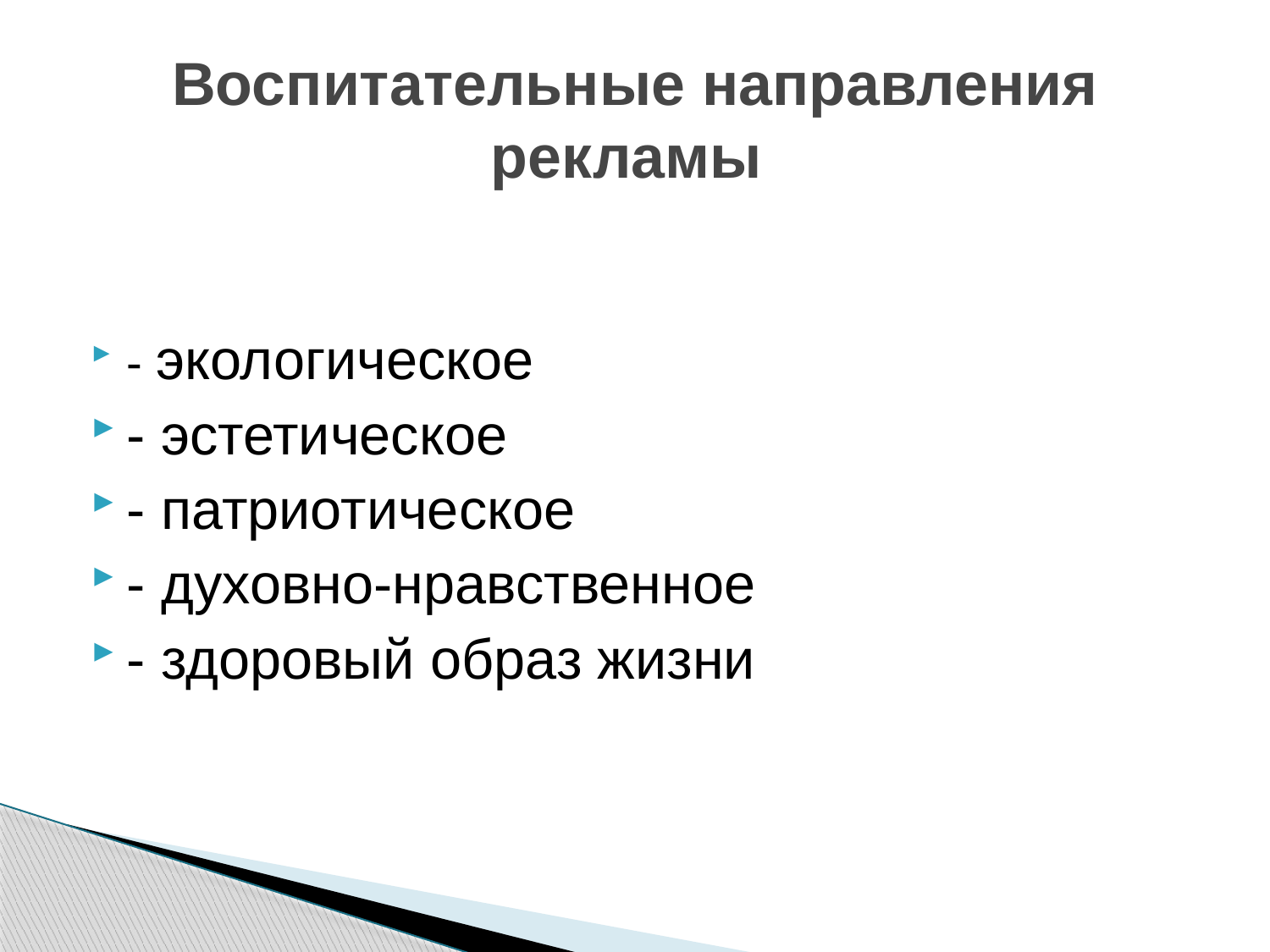

# Воспитательные направления рекламы
- экологическое
- эстетическое
- патриотическое
- духовно-нравственное
- здоровый образ жизни